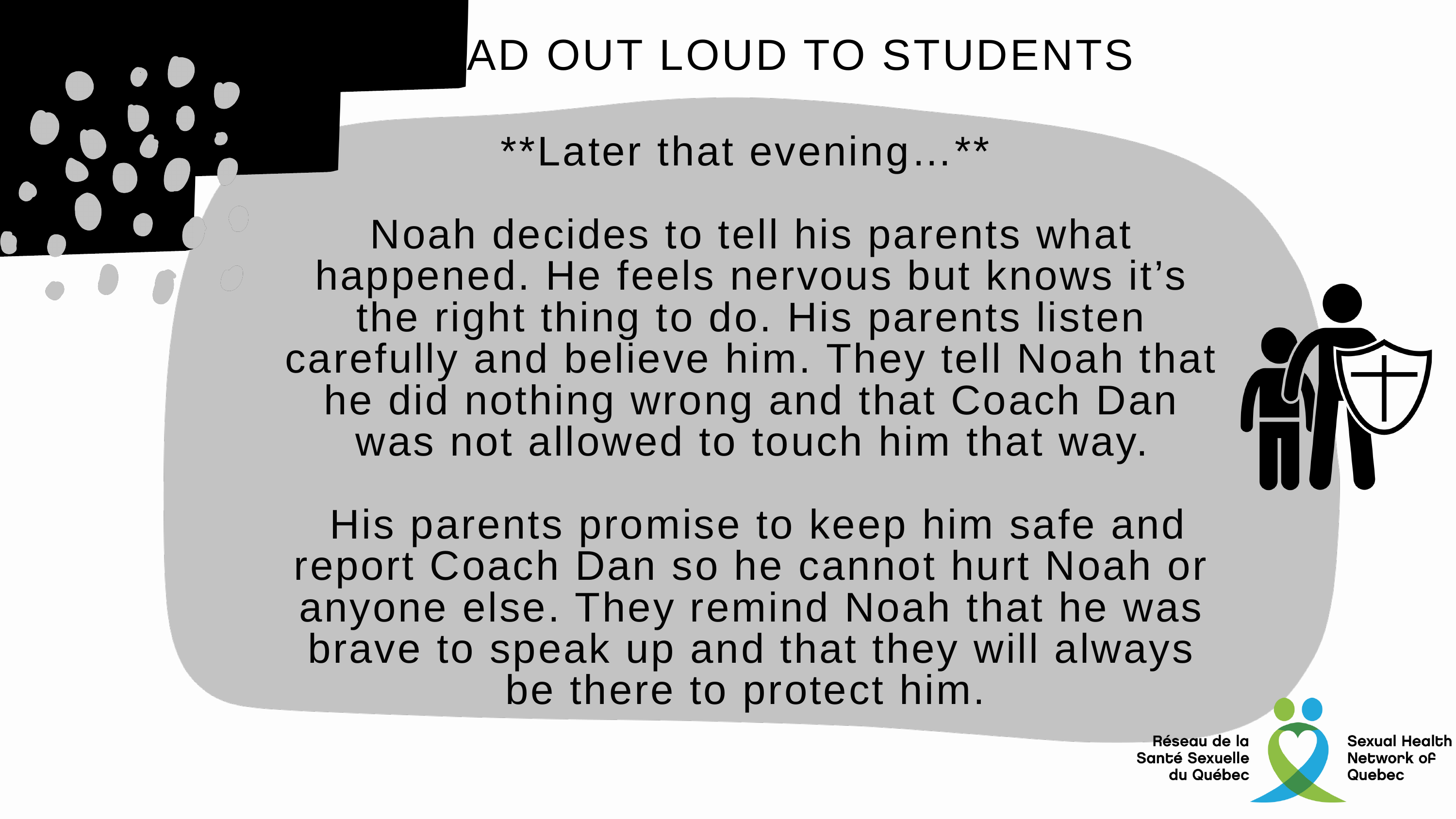

READ OUT LOUD TO STUDENTS

**Later that evening…**

Noah decides to tell his parents what happened. He feels nervous but knows it’s the right thing to do. His parents listen carefully and believe him. They tell Noah that he did nothing wrong and that Coach Dan was not allowed to touch him that way.

 His parents promise to keep him safe and report Coach Dan so he cannot hurt Noah or anyone else. They remind Noah that he was brave to speak up and that they will always be there to protect him.